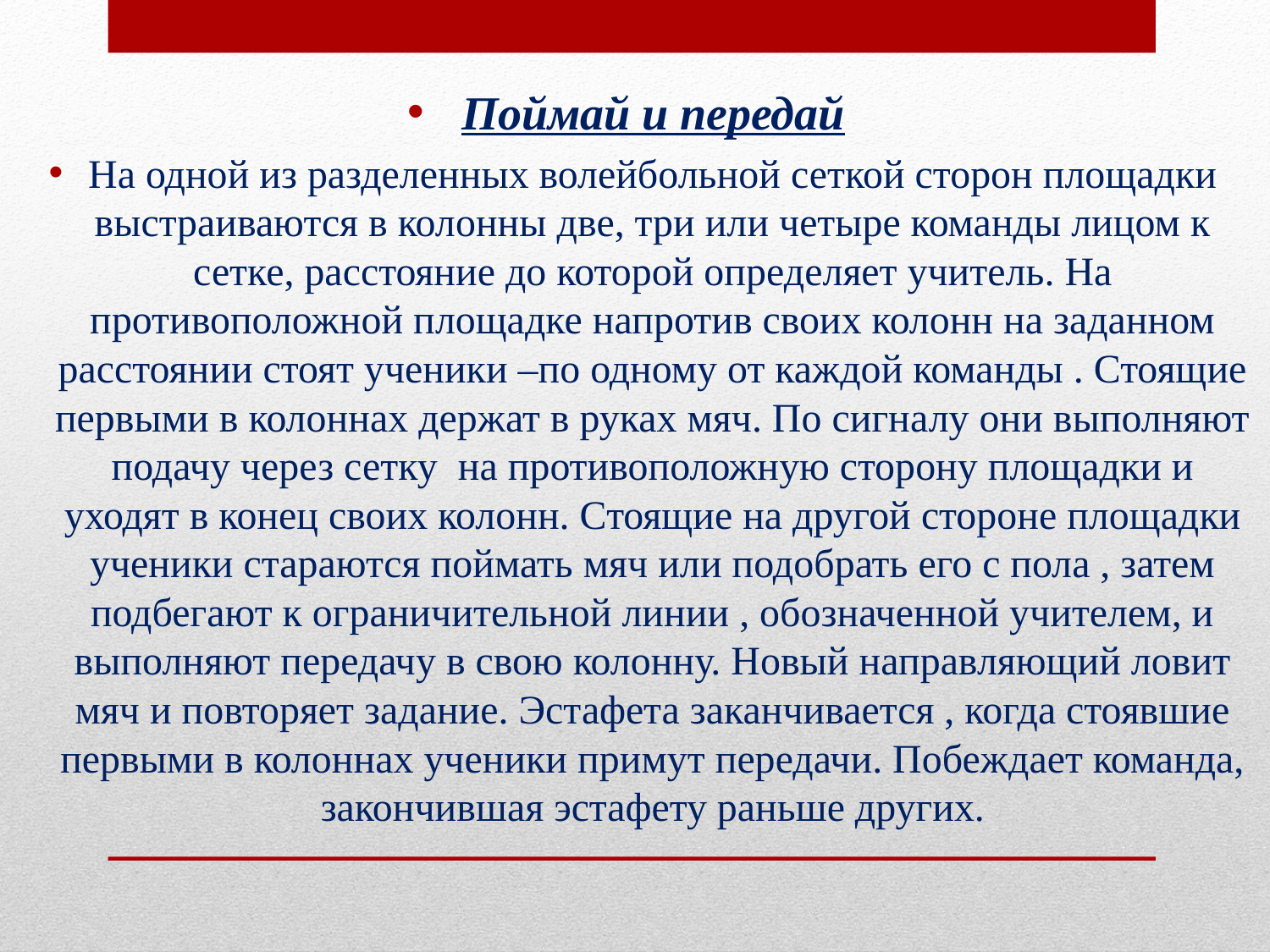

Поймай и передай
На одной из разделенных волейбольной сеткой сторон площадки выстраиваются в колонны две, три или четыре команды лицом к сетке, расстояние до которой определяет учитель. На противоположной площадке напротив своих колонн на заданном расстоянии стоят ученики –по одному от каждой команды . Стоящие первыми в колоннах держат в руках мяч. По сигналу они выполняют подачу через сетку  на противоположную сторону площадки и уходят в конец своих колонн. Стоящие на другой стороне площадки ученики стараются поймать мяч или подобрать его с пола , затем подбегают к ограничительной линии , обозначенной учителем, и выполняют передачу в свою колонну. Новый направляющий ловит мяч и повторяет задание. Эстафета заканчивается , когда стоявшие первыми в колоннах ученики примут передачи. Побеждает команда, закончившая эстафету раньше других.